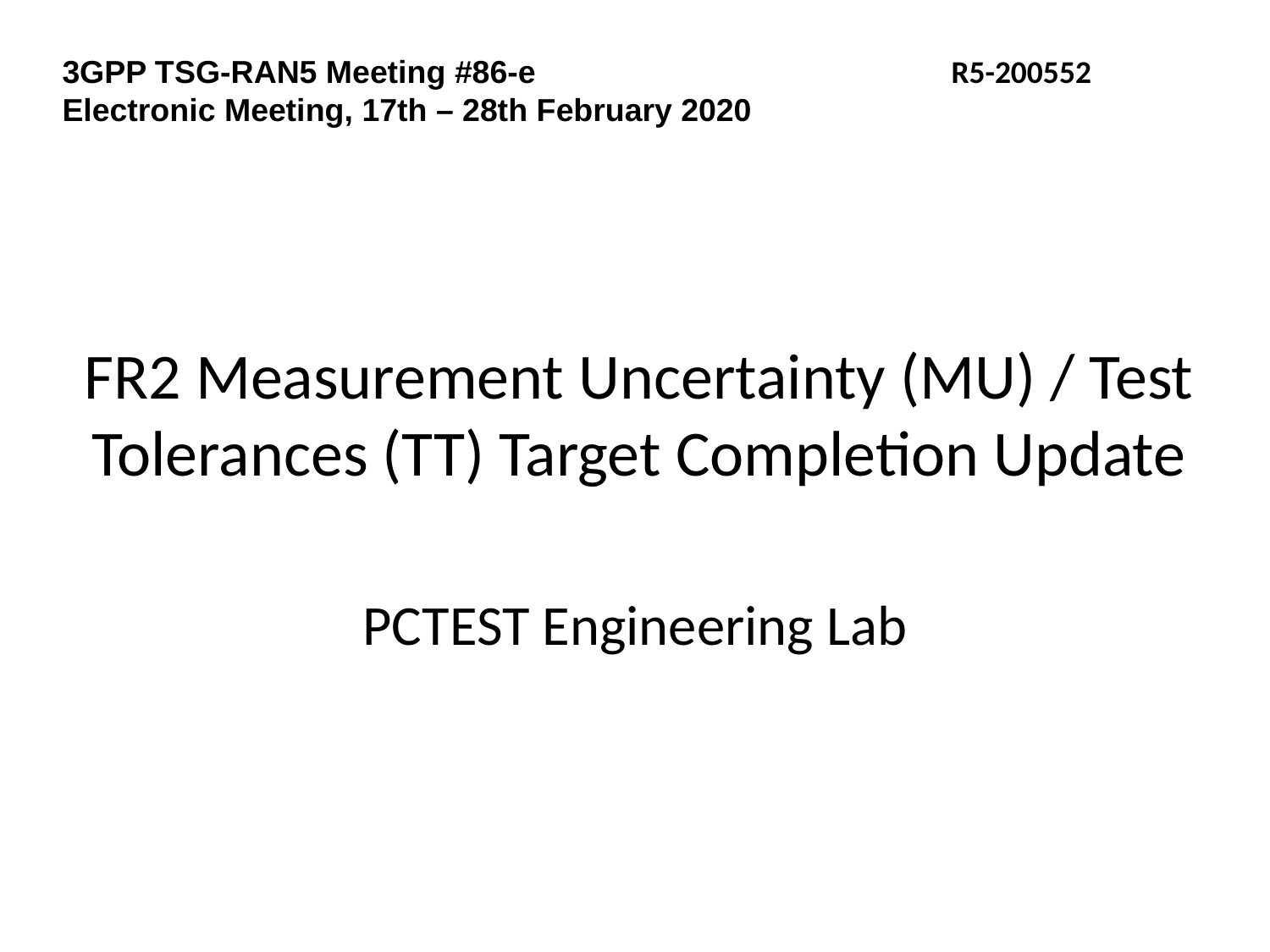

3GPP TSG-RAN5 Meeting #86-e			R5-200552
Electronic Meeting, 17th – 28th February 2020
# FR2 Measurement Uncertainty (MU) / Test Tolerances (TT) Target Completion Update
PCTEST Engineering Lab